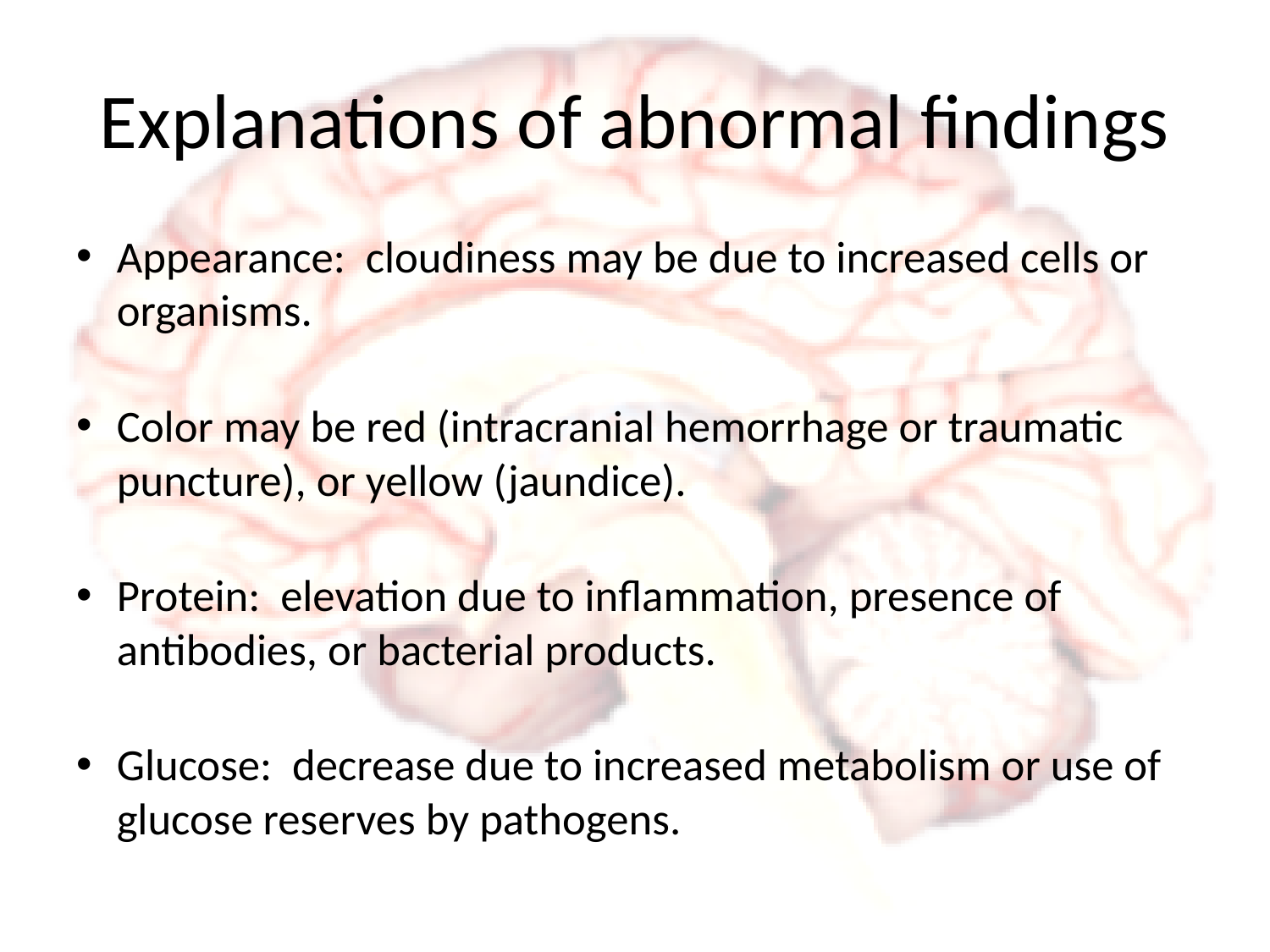

# Explanations of abnormal findings
Appearance:  cloudiness may be due to increased cells or organisms.
Color may be red (intracranial hemorrhage or traumatic puncture), or yellow (jaundice).
Protein:  elevation due to inflammation, presence of antibodies, or bacterial products.
Glucose:  decrease due to increased metabolism or use of glucose reserves by pathogens.